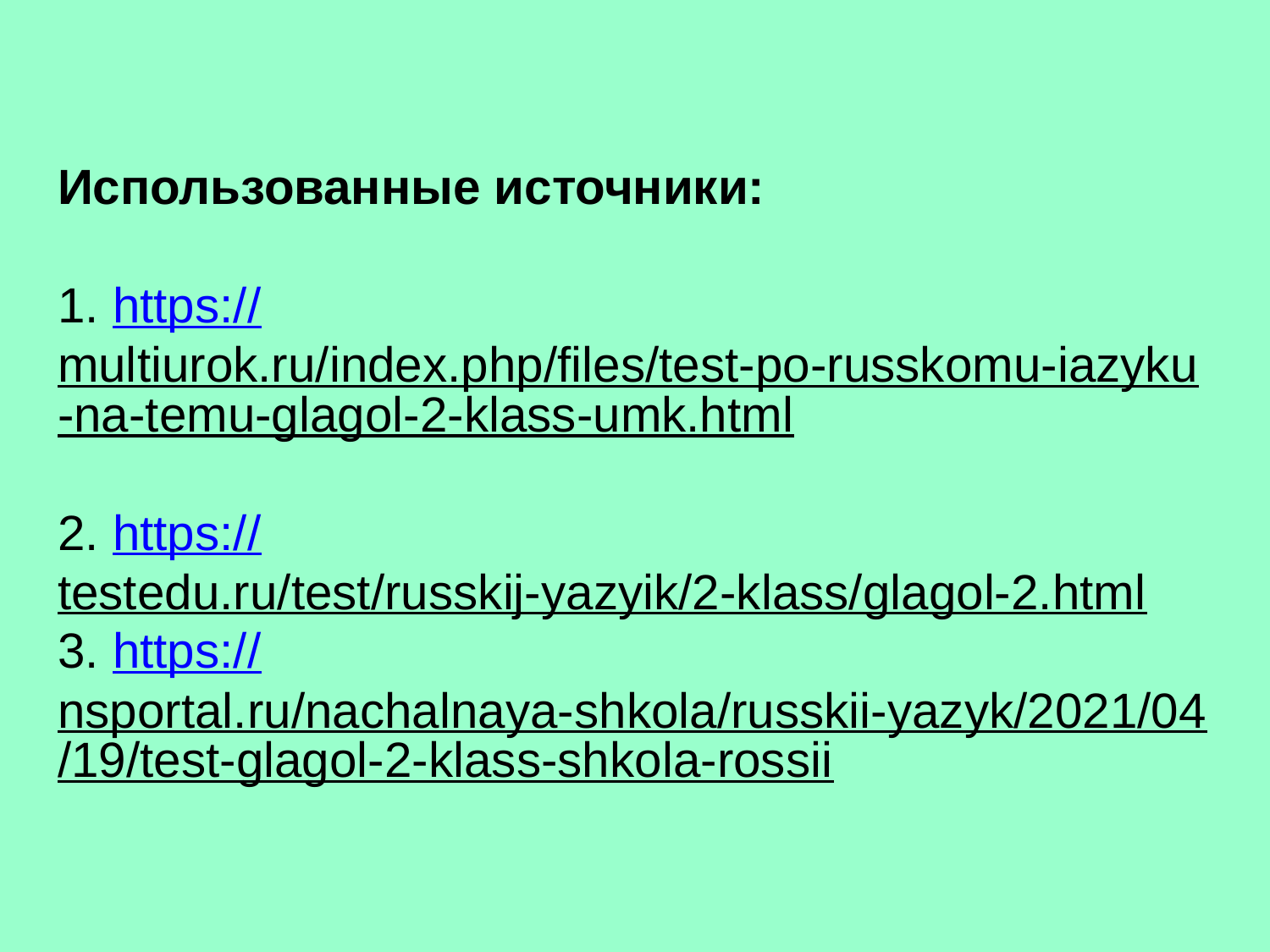

# Использованные источники: 1. https://multiurok.ru/index.php/files/test-po-russkomu-iazyku-na-temu-glagol-2-klass-umk.html 2. https://testedu.ru/test/russkij-yazyik/2-klass/glagol-2.html 3. https://nsportal.ru/nachalnaya-shkola/russkii-yazyk/2021/04/19/test-glagol-2-klass-shkola-rossii